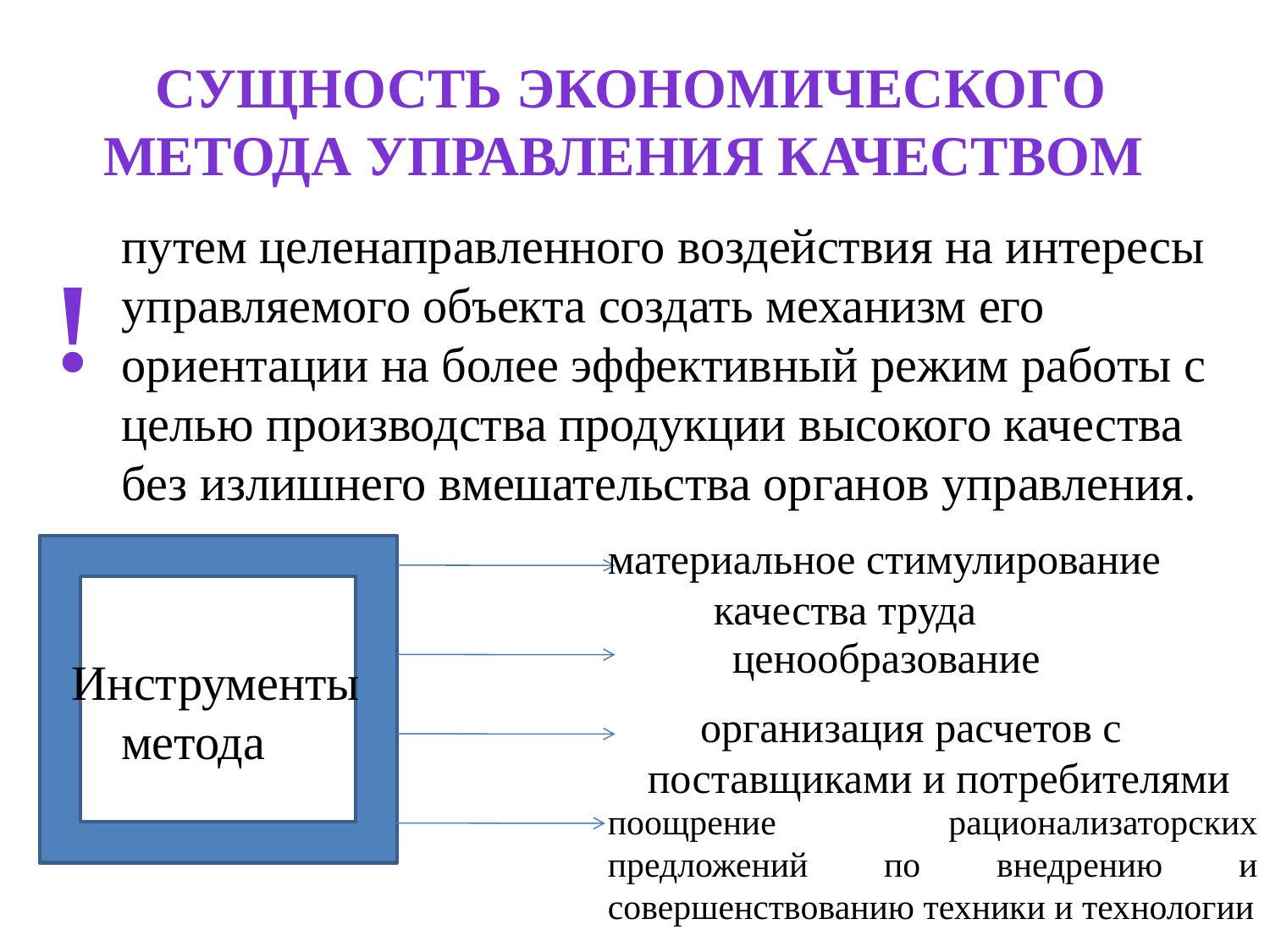

# Сущность экономического метода управления качеством
путем целенаправленного воздействия на интересы управляемого объекта создать механизм его ориентации на более эффективный режим работы с целью производства продукции высокого качества без излишнего вмешательства органов управления.
!
материальное стимулирование
          качества труда

        ценообразование
Инструменты
    метода
     организация расчетов с поставщиками и потребителями
поощрение рационализаторских предложений по внедрению и совершенствованию техники и технологии